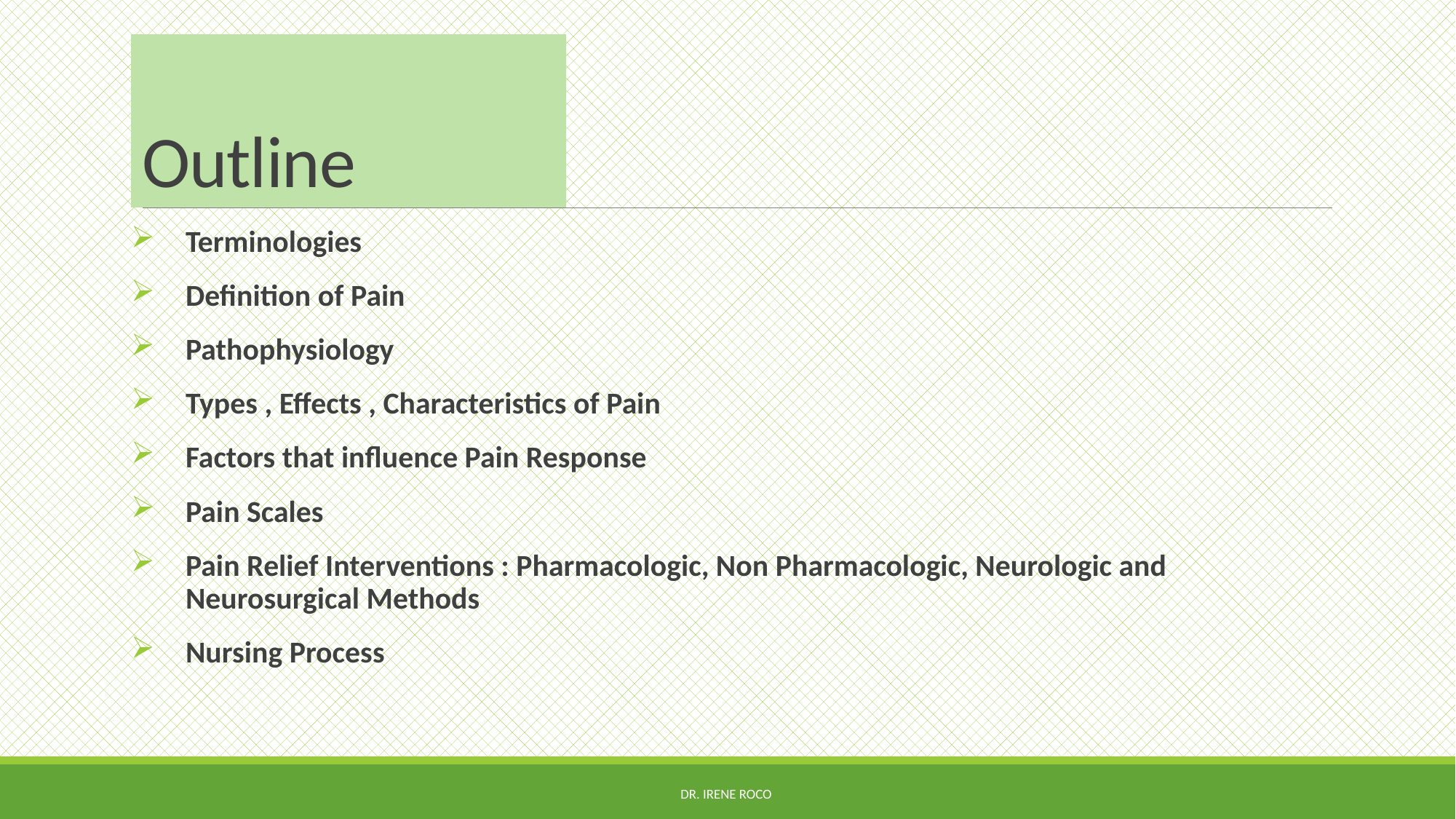

# Outline
Terminologies
Definition of Pain
Pathophysiology
Types , Effects , Characteristics of Pain
Factors that influence Pain Response
Pain Scales
Pain Relief Interventions : Pharmacologic, Non Pharmacologic, Neurologic and  Neurosurgical Methods
Nursing Process
Dr. Irene Roco